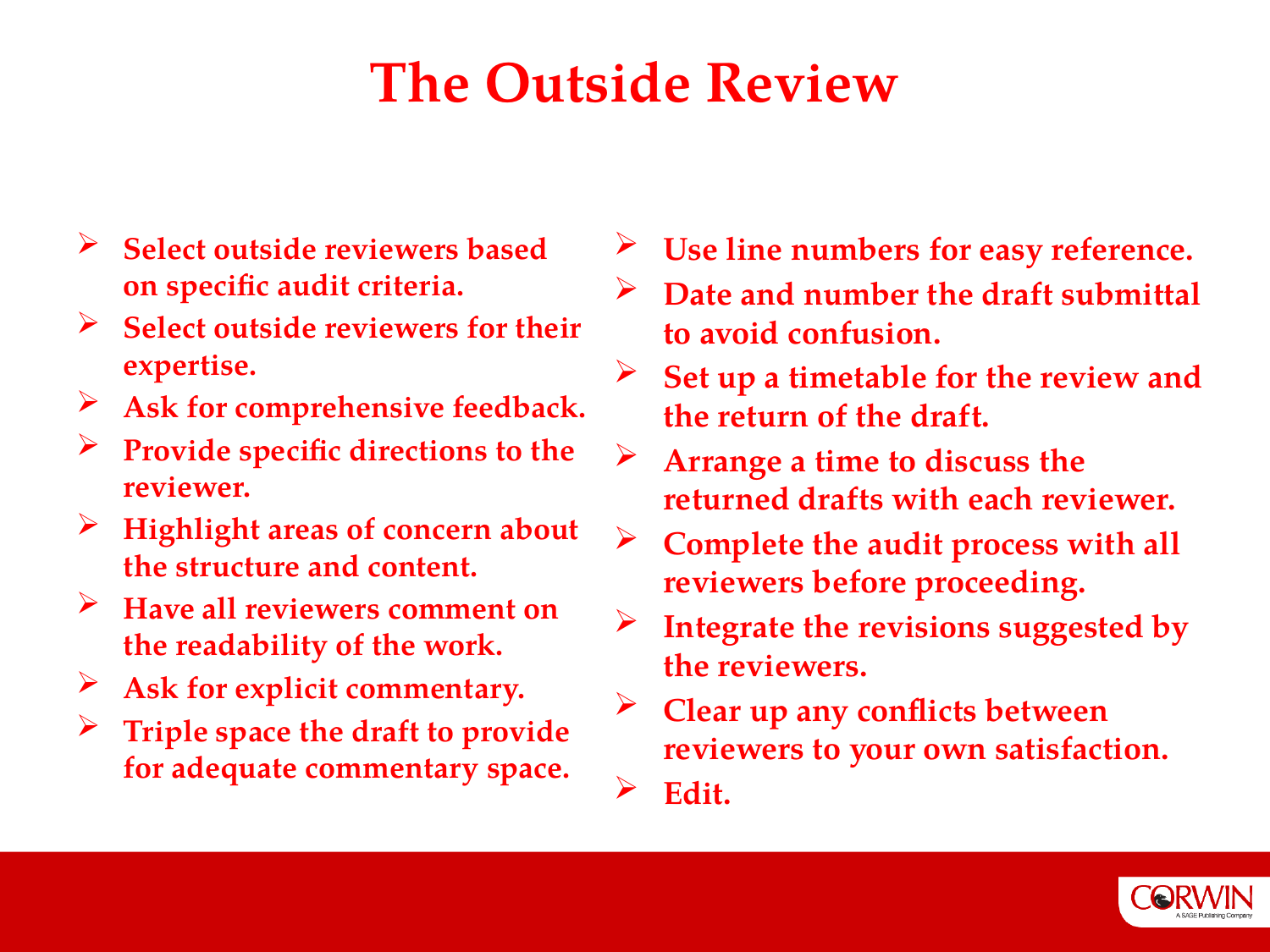

# The Outside Review
Use line numbers for easy reference.
Date and number the draft submittal to avoid confusion.
Set up a timetable for the review and the return of the draft.
Arrange a time to discuss the returned drafts with each reviewer.
Complete the audit process with all reviewers before proceeding.
Integrate the revisions suggested by the reviewers.
Clear up any conflicts between reviewers to your own satisfaction.
Edit.

Select outside reviewers based on specific audit criteria.
Select outside reviewers for their expertise.
Ask for comprehensive feedback.
Provide specific directions to the reviewer.
Highlight areas of concern about the structure and content.
Have all reviewers comment on the readability of the work.
Ask for explicit commentary.
Triple space the draft to provide for adequate commentary space.